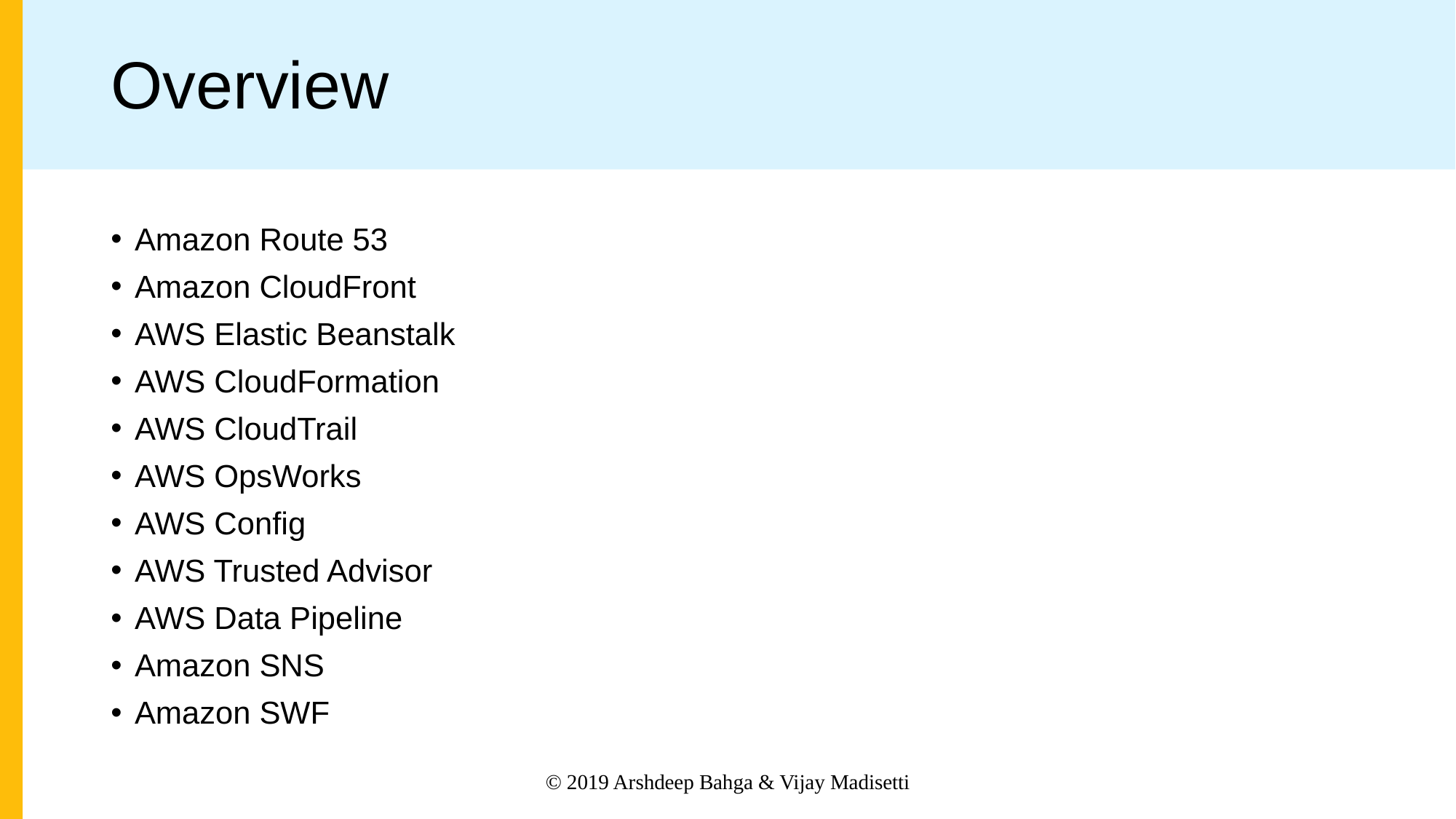

# Overview
Amazon Route 53
Amazon CloudFront
AWS Elastic Beanstalk
AWS CloudFormation
AWS CloudTrail
AWS OpsWorks
AWS Config
AWS Trusted Advisor
AWS Data Pipeline
Amazon SNS
Amazon SWF
© 2019 Arshdeep Bahga & Vijay Madisetti